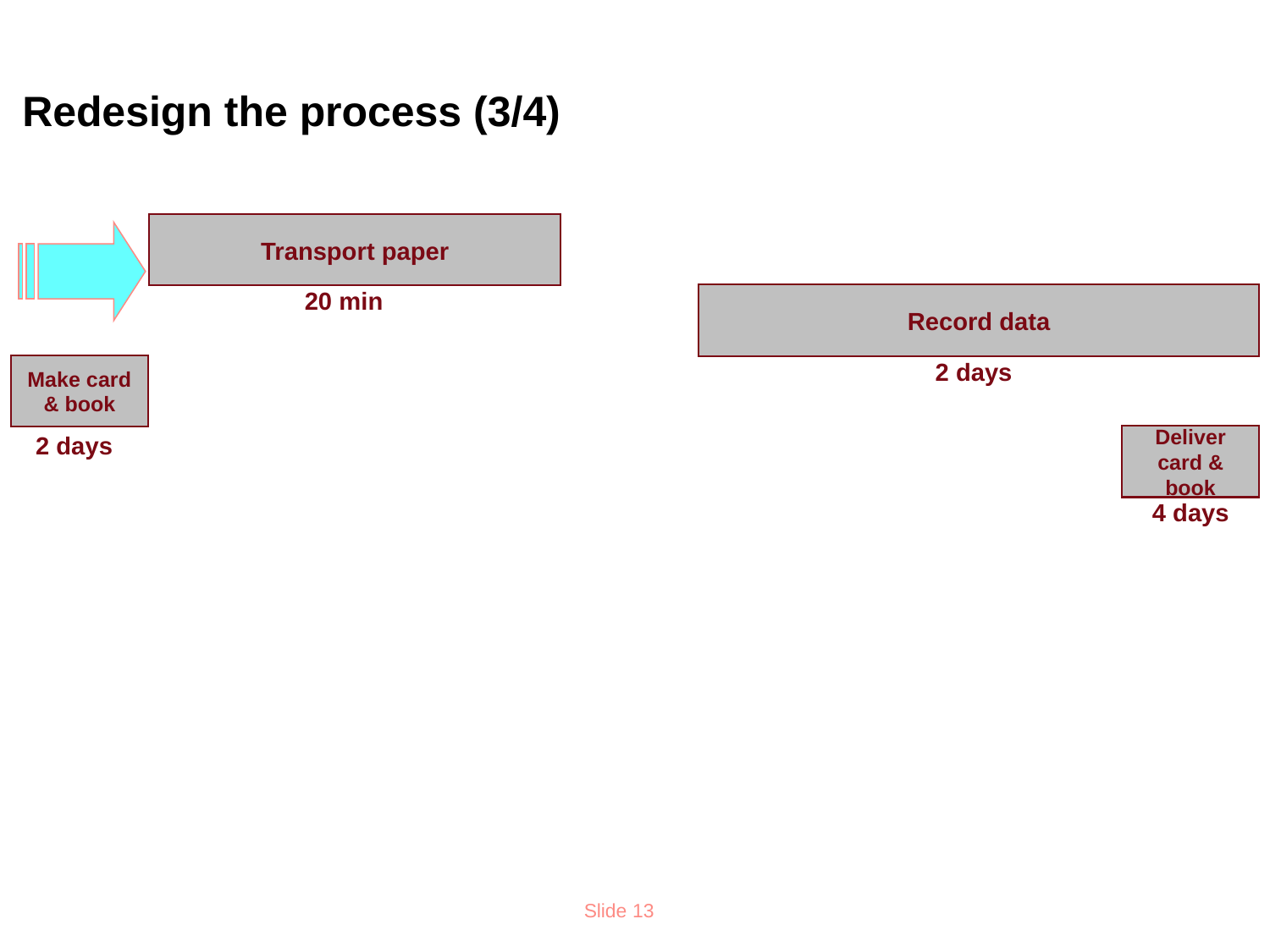

# Redesign the process (3/4)
Transport paper

Record data
20 min
Make card & book
2 days
Deliver card & book
2 days
4 days